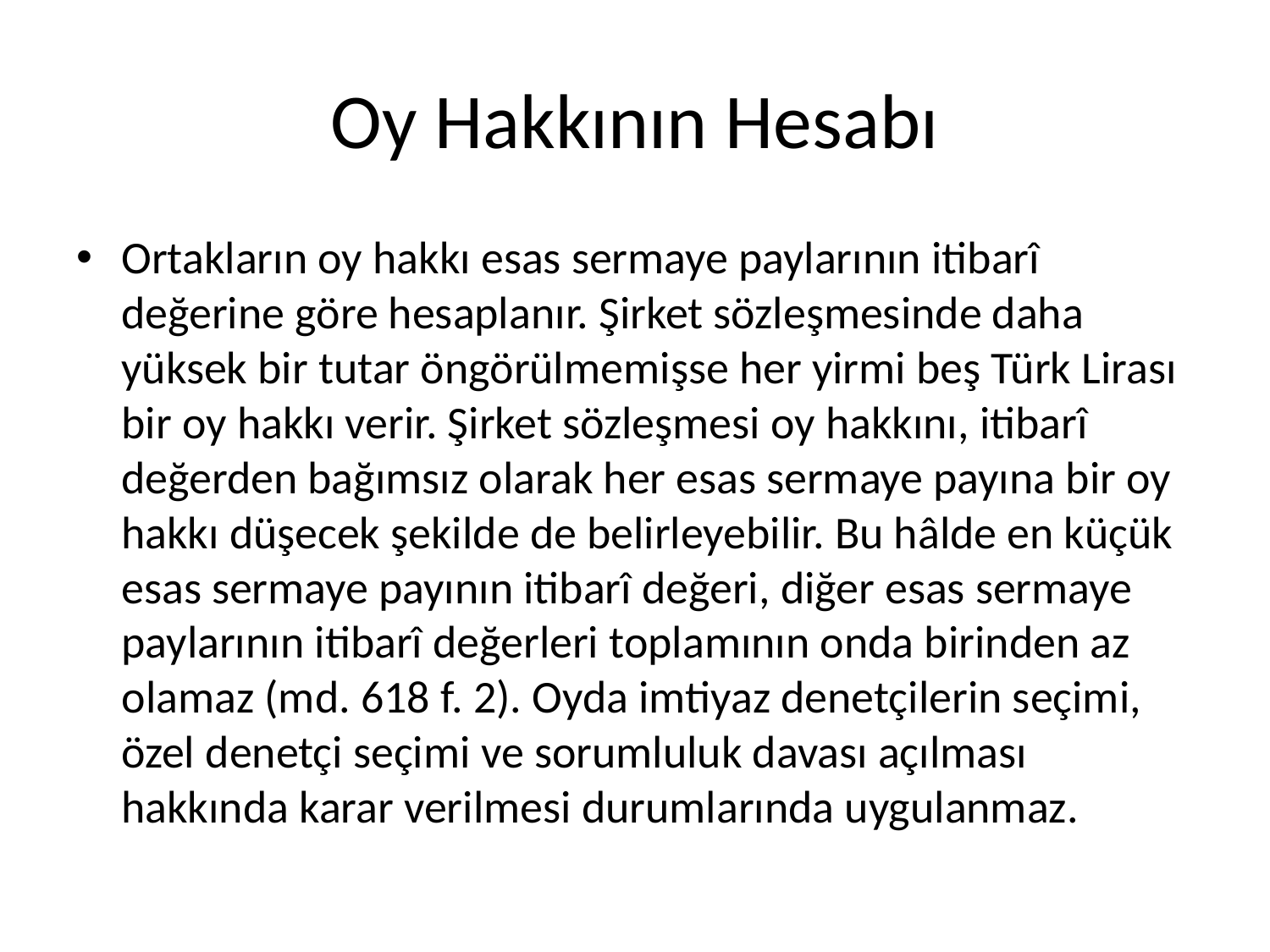

# Oy Hakkının Hesabı
Ortakların oy hakkı esas sermaye paylarının itibarî değerine göre hesaplanır. Şirket sözleşmesinde daha yüksek bir tutar öngörülmemişse her yirmi beş Türk Lirası bir oy hakkı verir. Şirket sözleşmesi oy hakkını, itibarî değerden bağımsız olarak her esas sermaye payına bir oy hakkı düşecek şekilde de belirleyebilir. Bu hâlde en küçük esas sermaye payının itibarî değeri, diğer esas sermaye paylarının itibarî değerleri toplamının onda birinden az olamaz (md. 618 f. 2). Oyda imtiyaz denetçilerin seçimi, özel denetçi seçimi ve sorumluluk davası açılması hakkında karar verilmesi durumlarında uygulanmaz.